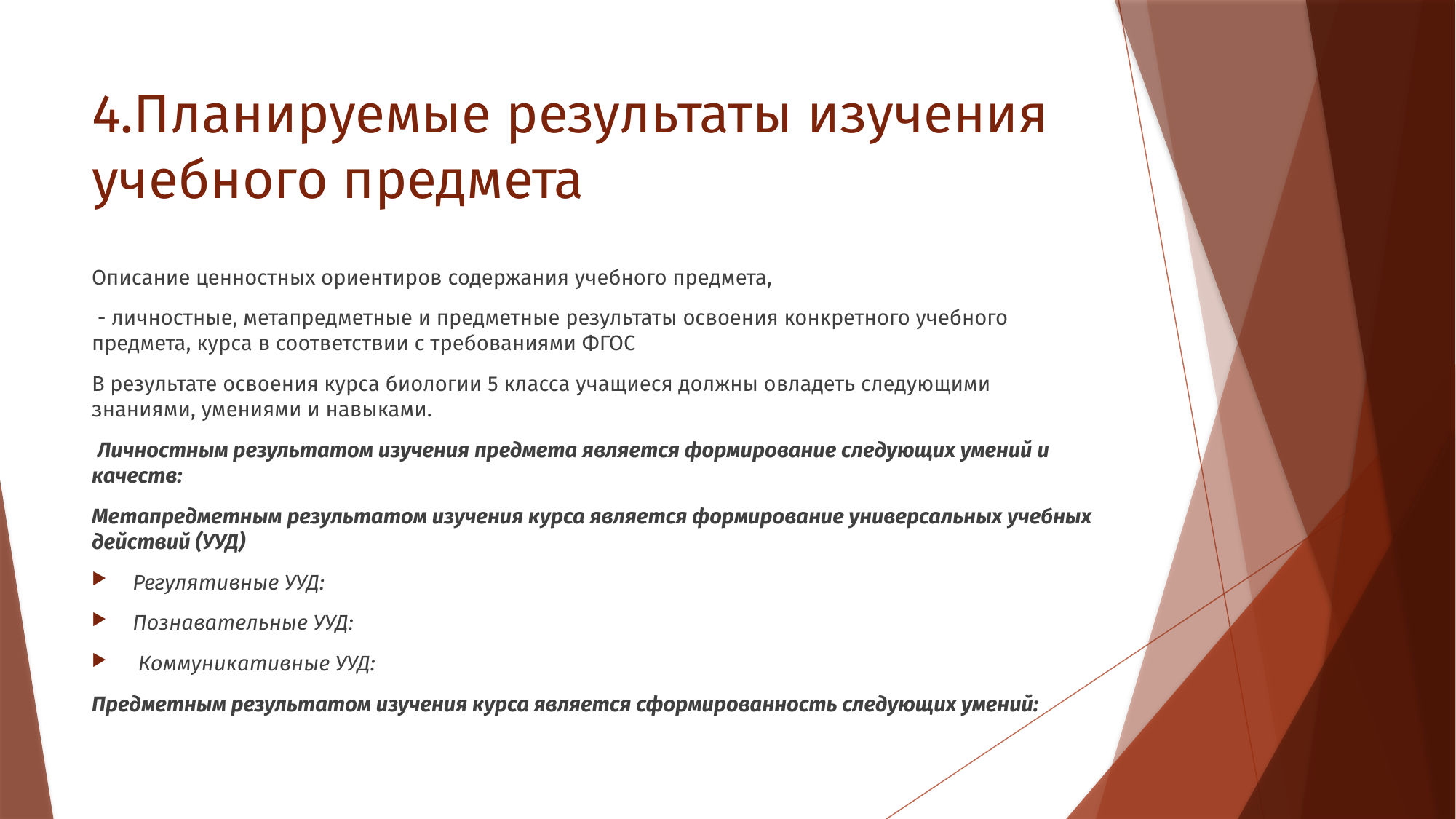

# 4.Планируемые результаты изучения учебного предмета
Описание ценностных ориентиров содержания учебного предмета,
 - личностные, метапредметные и предметные результаты освоения конкретного учебного предмета, курса в соответствии с требованиями ФГОС
В результате освоения курса биологии 5 класса учащиеся должны овладеть следующими знаниями, умениями и навыками.
 Личностным результатом изучения предмета является формирование следующих умений и качеств:
Метапредметным результатом изучения курса является формирование универсальных учебных действий (УУД)
Регулятивные УУД:
Познавательные УУД:
 Коммуникативные УУД:
Предметным результатом изучения курса является сформированность следующих умений: